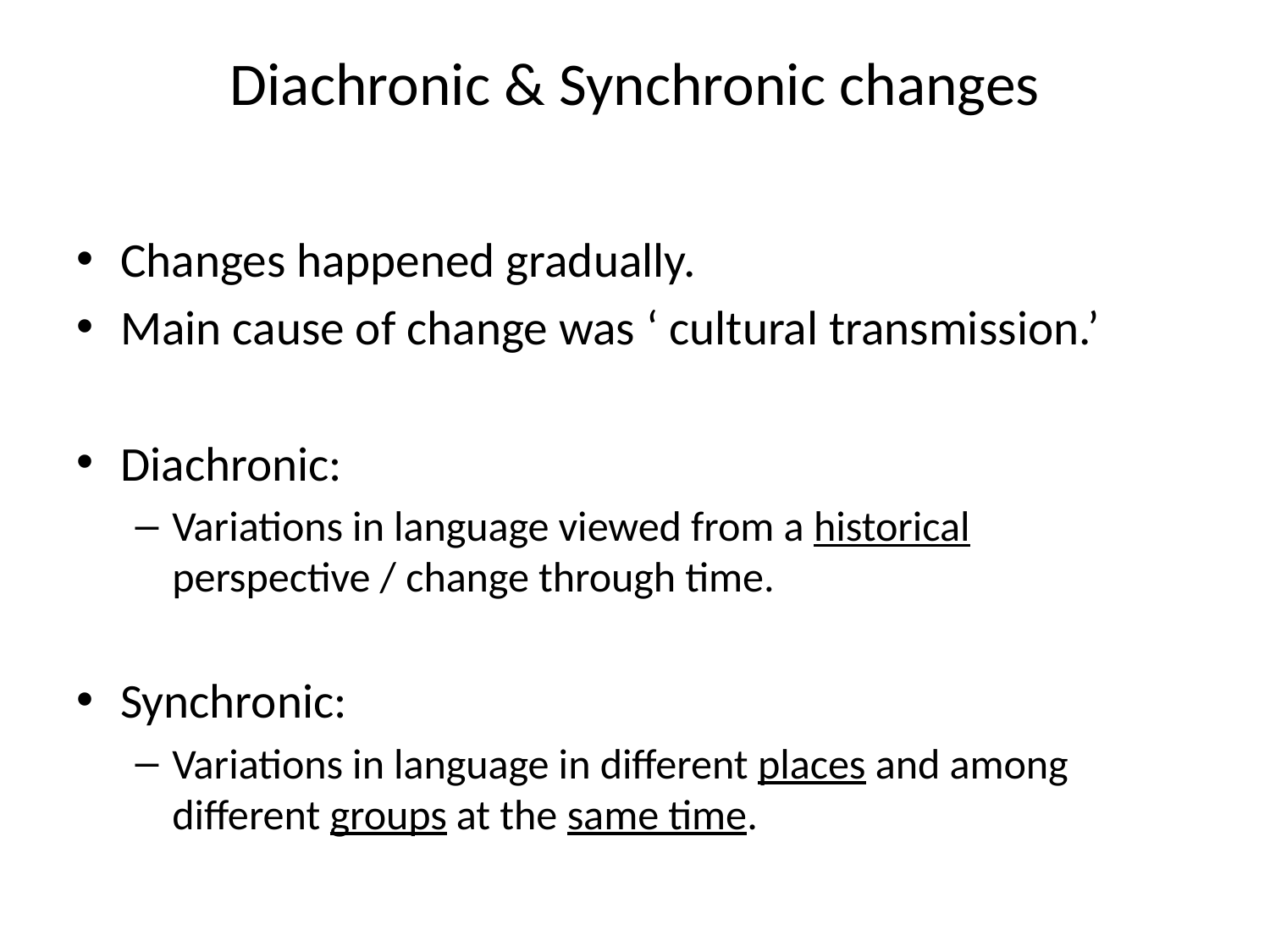

# Diachronic & Synchronic changes
Changes happened gradually.
Main cause of change was ‘ cultural transmission.’

Diachronic:
Variations in language viewed from a historical perspective / change through time.

Synchronic:
Variations in language in different places and among different groups at the same time.